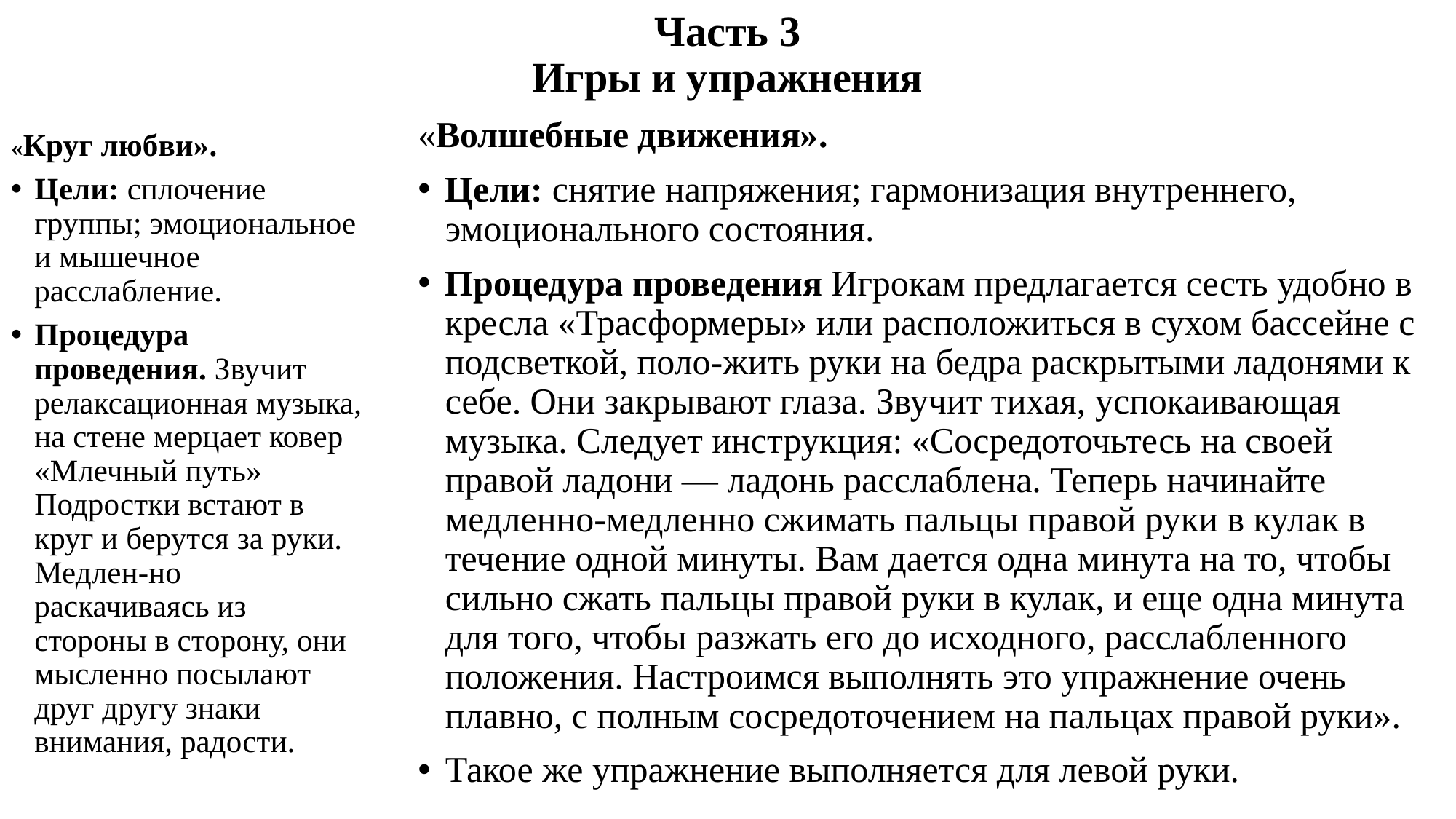

# Часть 3 Игры и упражнения
«Волшебные движения».
Цели: снятие напряжения; гармонизация внутреннего, эмоционального состояния.
Процедура проведения Игрокам предлагается сесть удобно в кресла «Трасформеры» или расположиться в сухом бассейне с подсветкой, поло-жить руки на бедра раскрытыми ладонями к себе. Они закрывают глаза. Звучит тихая, успокаивающая музыка. Следует инструкция: «Сосредоточьтесь на своей правой ладони — ладонь расслаблена. Теперь начинайте медленно-медленно сжимать пальцы правой руки в кулак в течение одной минуты. Вам дается одна минута на то, чтобы сильно сжать пальцы правой руки в кулак, и еще одна минута для того, чтобы разжать его до исходного, расслабленного положения. Настроимся выполнять это упражнение очень плавно, с полным сосредоточением на пальцах правой руки».
Такое же упражнение выполняется для левой руки.
«Круг любви».
Цели: сплочение группы; эмоциональное и мышечное расслабление.
Процедура проведения. Звучит релаксационная музыка, на стене мерцает ковер «Млечный путь» Подростки встают в круг и берутся за руки. Медлен-но раскачиваясь из стороны в сторону, они мысленно посылают друг другу знаки внимания, радости.